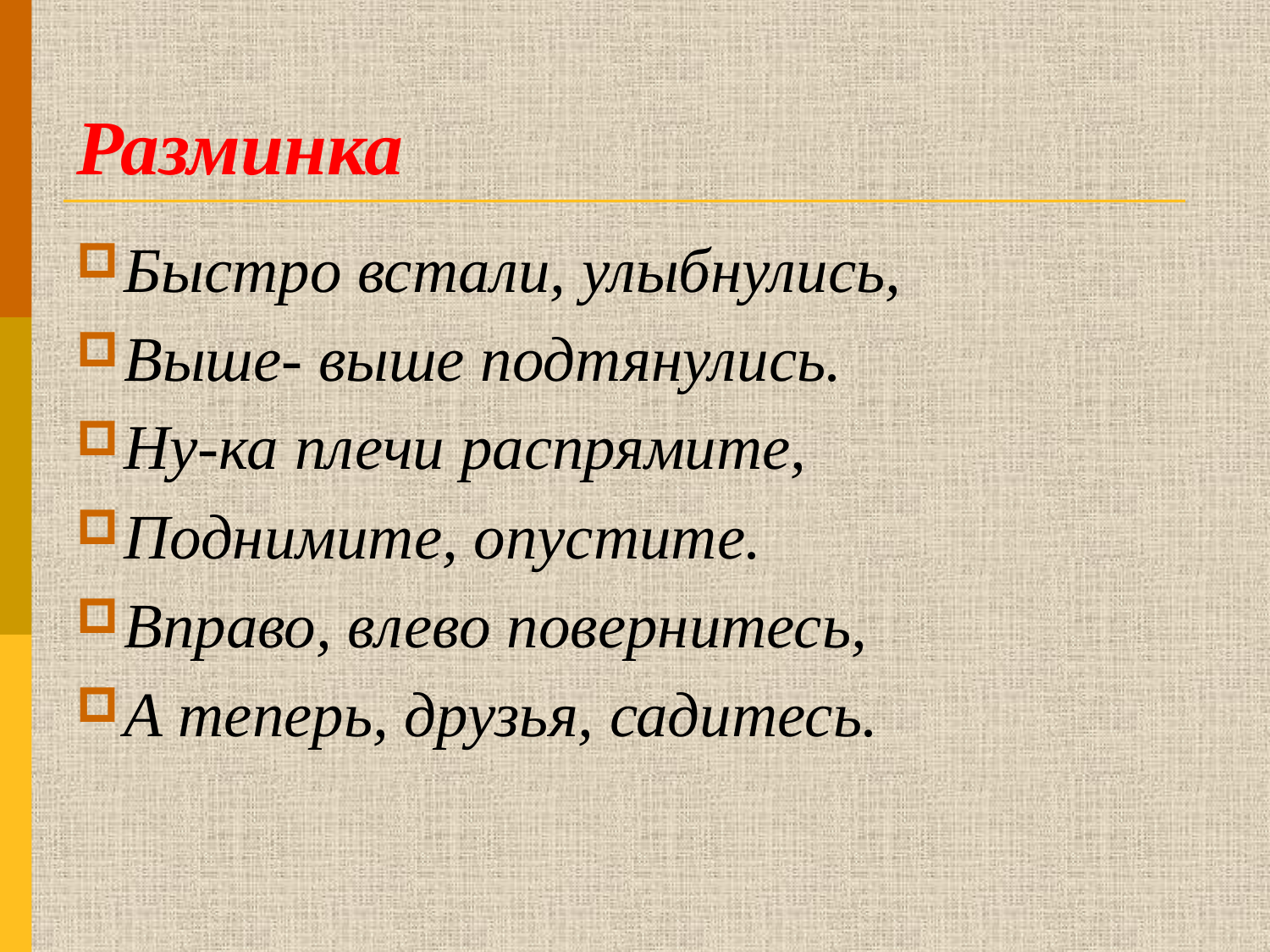

# Разминка
Быстро встали, улыбнулись,
Выше- выше подтянулись.
Ну-ка плечи распрямите,
Поднимите, опустите.
Вправо, влево повернитесь,
А теперь, друзья, садитесь.